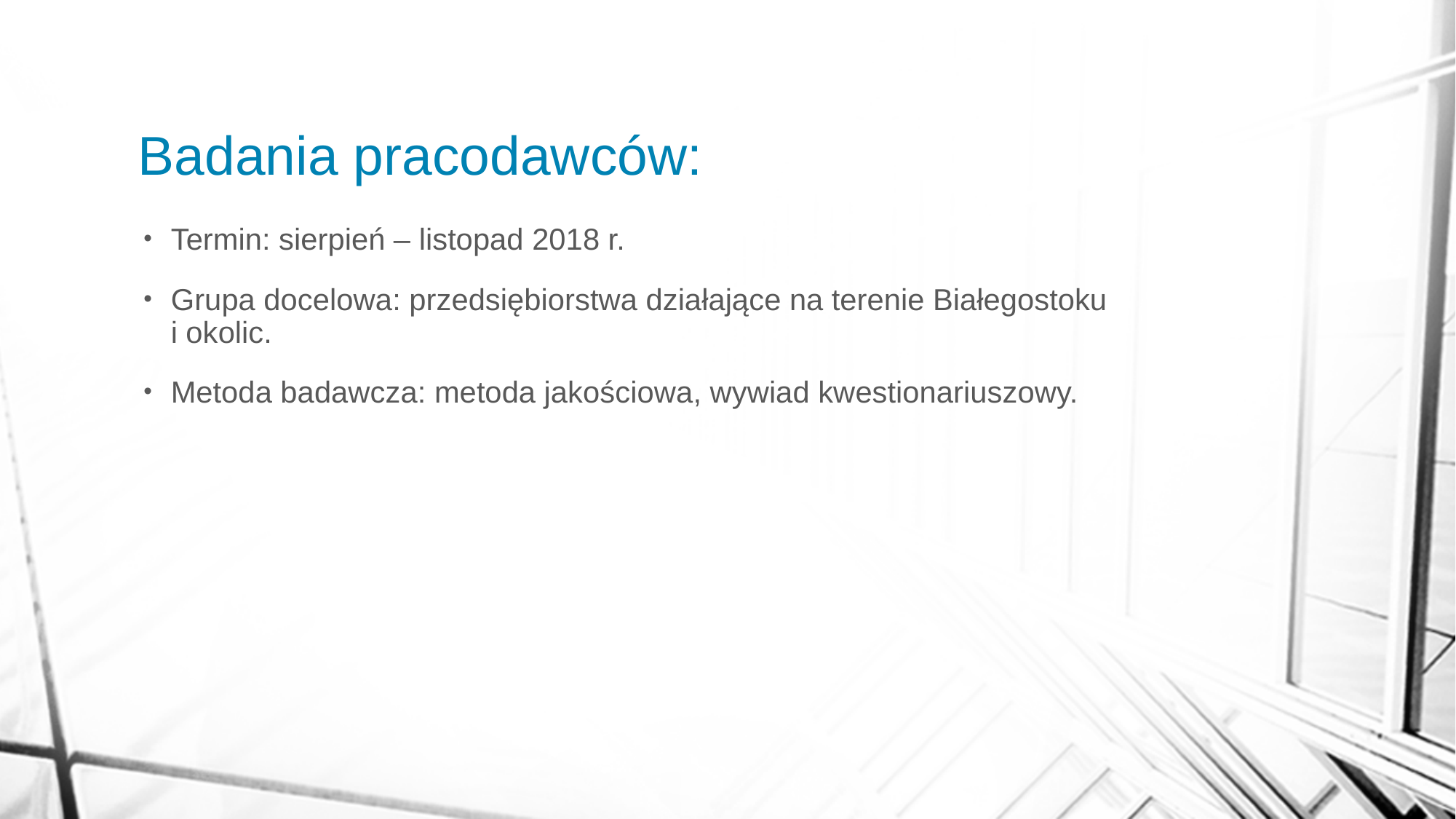

# Badania pracodawców:
Termin: sierpień – listopad 2018 r.
Grupa docelowa: przedsiębiorstwa działające na terenie Białegostoku
i okolic.
Metoda badawcza: metoda jakościowa, wywiad kwestionariuszowy.